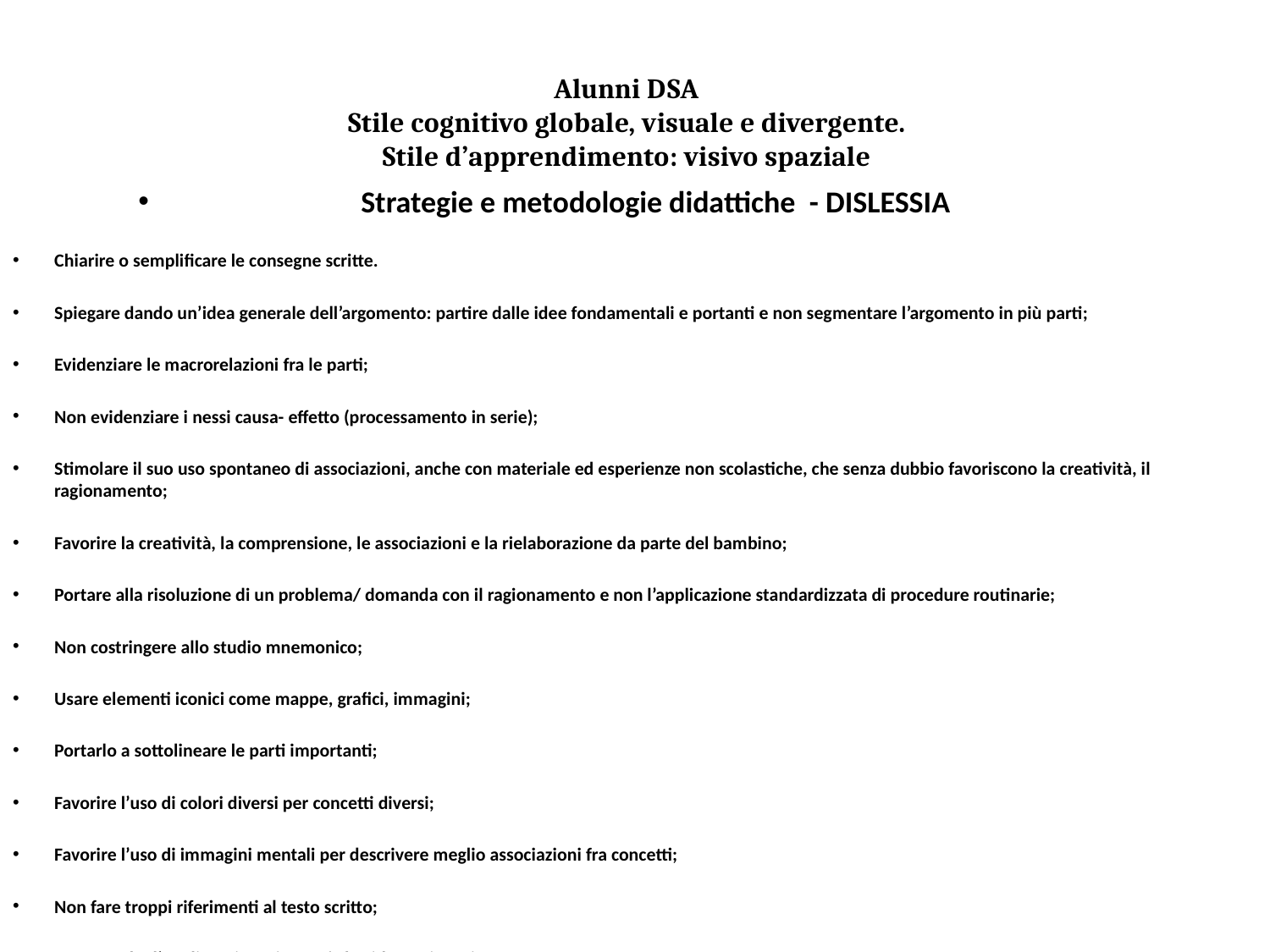

# Alunni DSA Stile cognitivo globale, visuale e divergente. Stile d’apprendimento: visivo spaziale
Strategie e metodologie didattiche  - DISLESSIA

Chiarire o semplificare le consegne scritte.

Spiegare dando un’idea generale dell’argomento: partire dalle idee fondamentali e portanti e non segmentare l’argomento in più parti;

Evidenziare le macrorelazioni fra le parti;

Non evidenziare i nessi causa- effetto (processamento in serie);

Stimolare il suo uso spontaneo di associazioni, anche con materiale ed esperienze non scolastiche, che senza dubbio favoriscono la creatività, il ragionamento;

Favorire la creatività, la comprensione, le associazioni e la rielaborazione da parte del bambino;

Portare alla risoluzione di un problema/ domanda con il ragionamento e non l’applicazione standardizzata di procedure routinarie;

Non costringere allo studio mnemonico;

Usare elementi iconici come mappe, grafici, immagini;

Portarlo a sottolineare le parti importanti;

Favorire l’uso di colori diversi per concetti diversi;

Favorire l’uso di immagini mentali per descrivere meglio associazioni fra concetti;

Non fare troppi riferimenti al testo scritto;

Usare anche l’ audioregistrazione e/o la videoregistrazione.